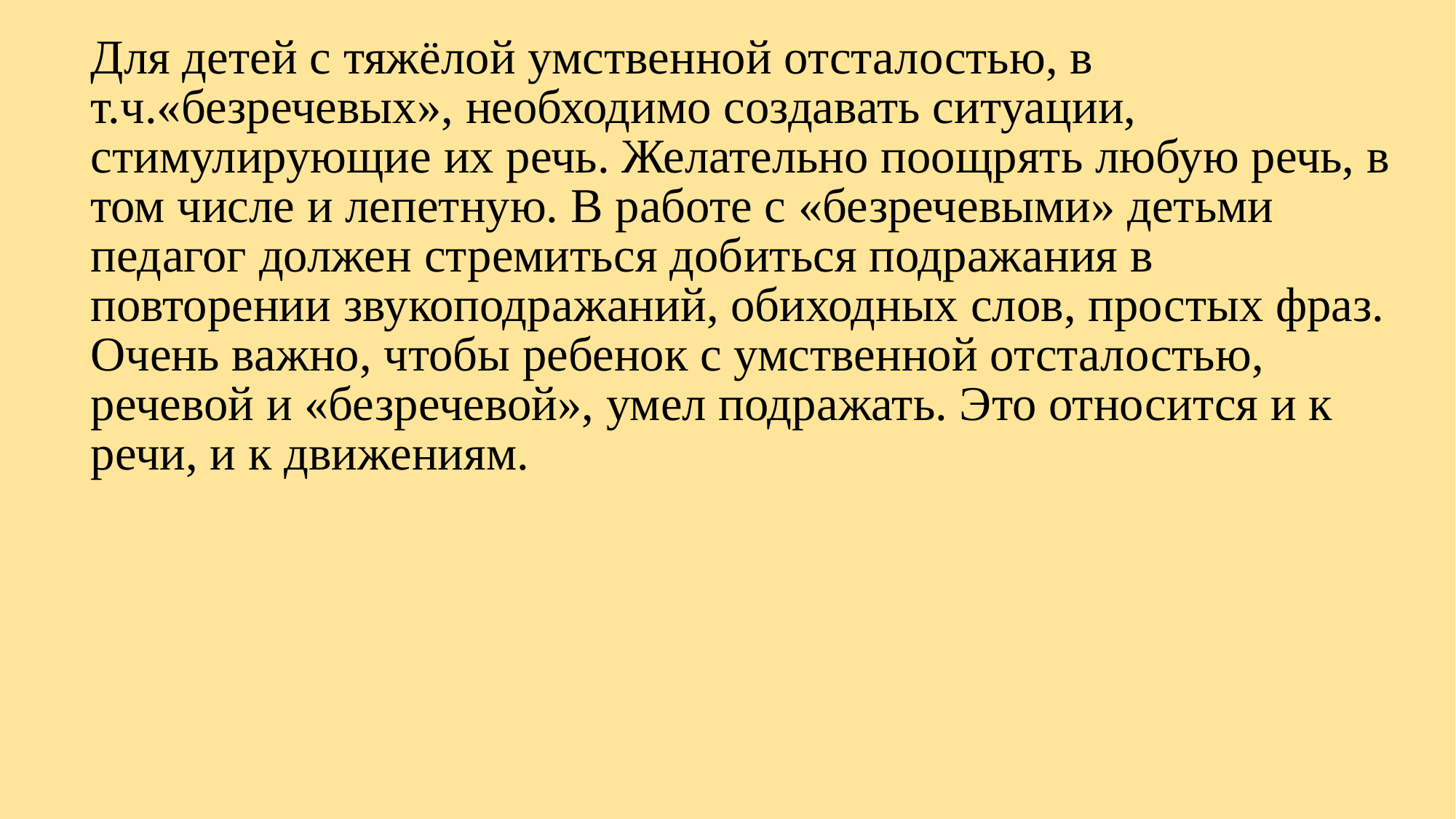

Для детей с тяжёлой умственной отсталостью, в т.ч.«безречевых», необходимо создавать ситуации, стимулирующие их речь. Желательно поощрять любую речь, в том числе и лепетную. В работе с «безречевыми» детьми педагог должен стремиться добиться подражания в повторении звукоподражаний, обиходных слов, простых фраз. Очень важно, чтобы ребенок с умственной отсталостью, речевой и «безречевой», умел подражать. Это относится и к речи, и к движениям.